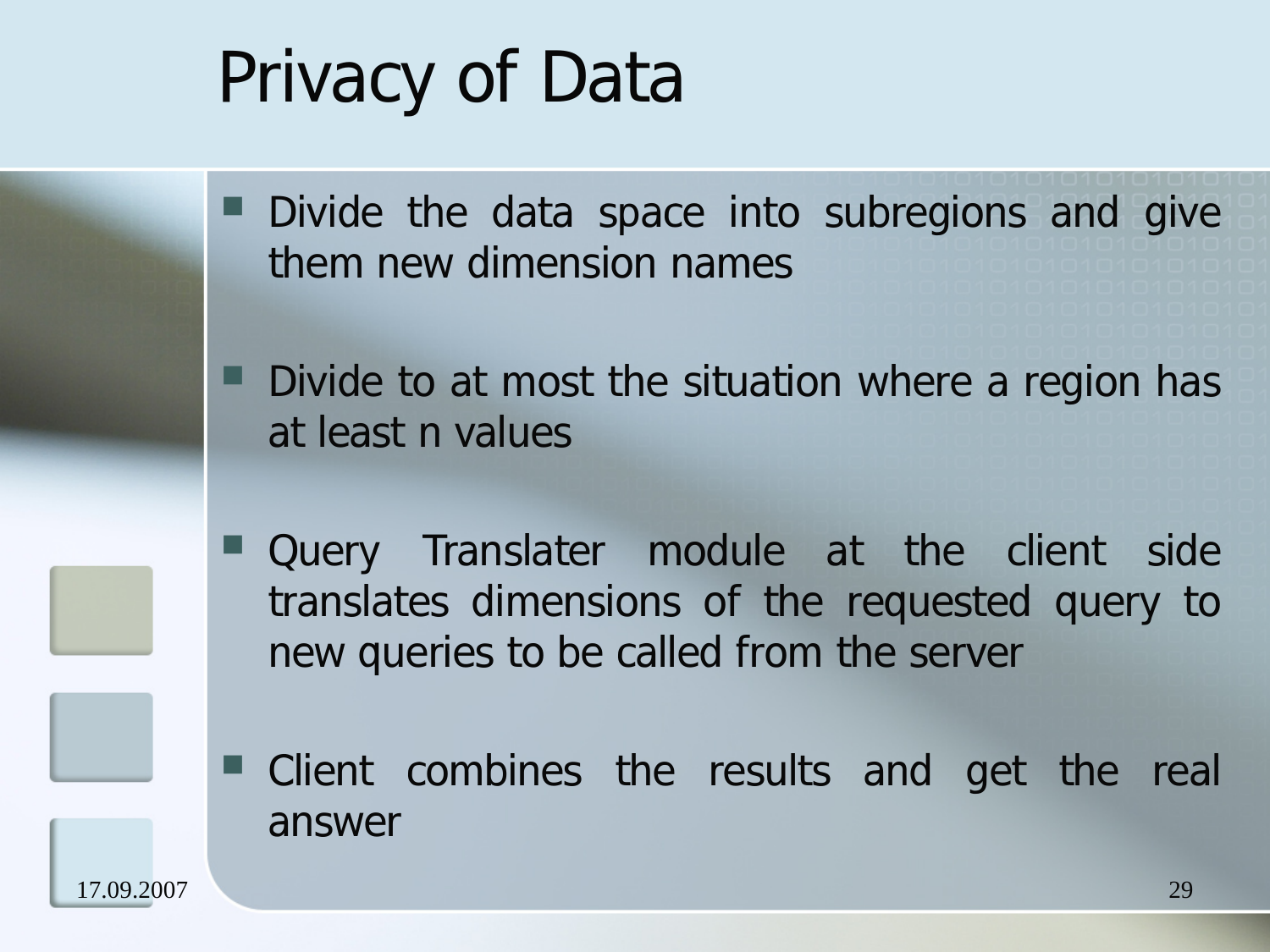

# Privacy of Data
Divide the data space into subregions and give them new dimension names

Divide to at most the situation where a region has at least n values

Query Translater module at the client side translates dimensions of the requested query to new queries to be called from the server

Client combines the results and get the real answer
17.09.2007
29